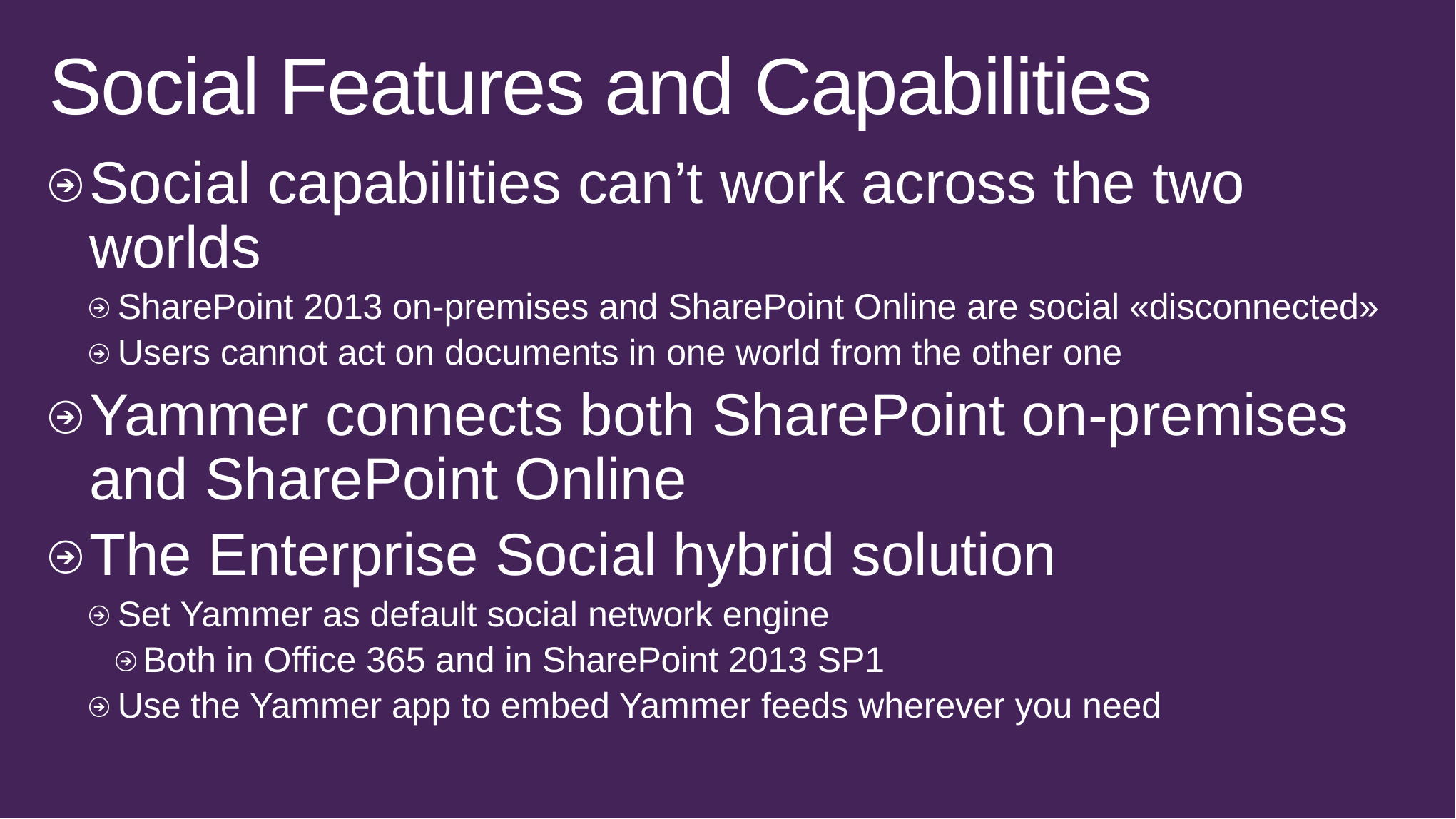

# Social Features and Capabilities
Social capabilities can’t work across the two worlds
SharePoint 2013 on-premises and SharePoint Online are social «disconnected»
Users cannot act on documents in one world from the other one
Yammer connects both SharePoint on-premises and SharePoint Online
The Enterprise Social hybrid solution
Set Yammer as default social network engine
Both in Office 365 and in SharePoint 2013 SP1
Use the Yammer app to embed Yammer feeds wherever you need